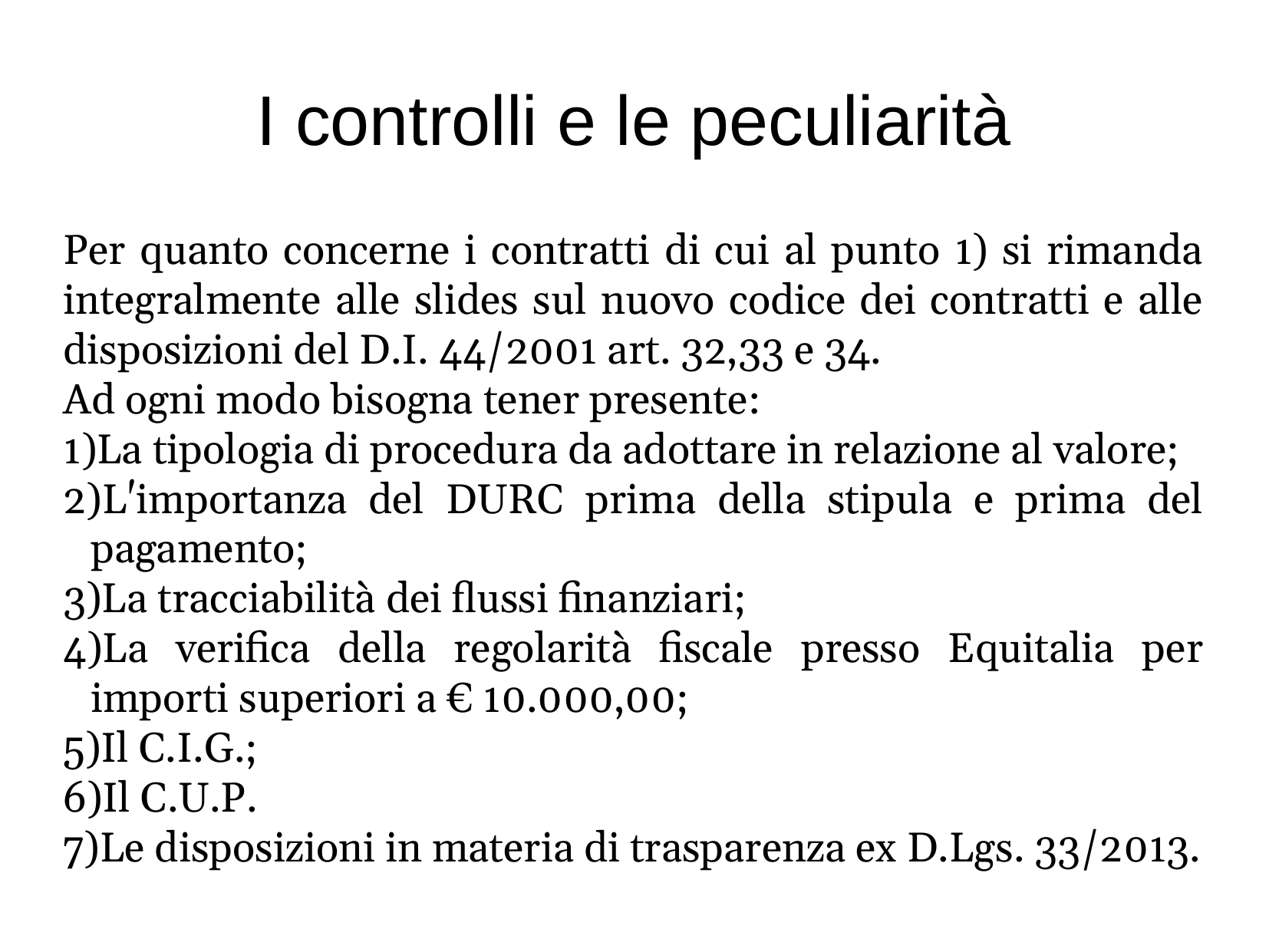

I controlli e le peculiarità
Per quanto concerne i contratti di cui al punto 1) si rimanda integralmente alle slides sul nuovo codice dei contratti e alle disposizioni del D.I. 44/2001 art. 32,33 e 34.
Ad ogni modo bisogna tener presente:
La tipologia di procedura da adottare in relazione al valore;
L'importanza del DURC prima della stipula e prima del pagamento;
La tracciabilità dei flussi finanziari;
La verifica della regolarità fiscale presso Equitalia per importi superiori a € 10.000,00;
Il C.I.G.;
Il C.U.P.
Le disposizioni in materia di trasparenza ex D.Lgs. 33/2013.